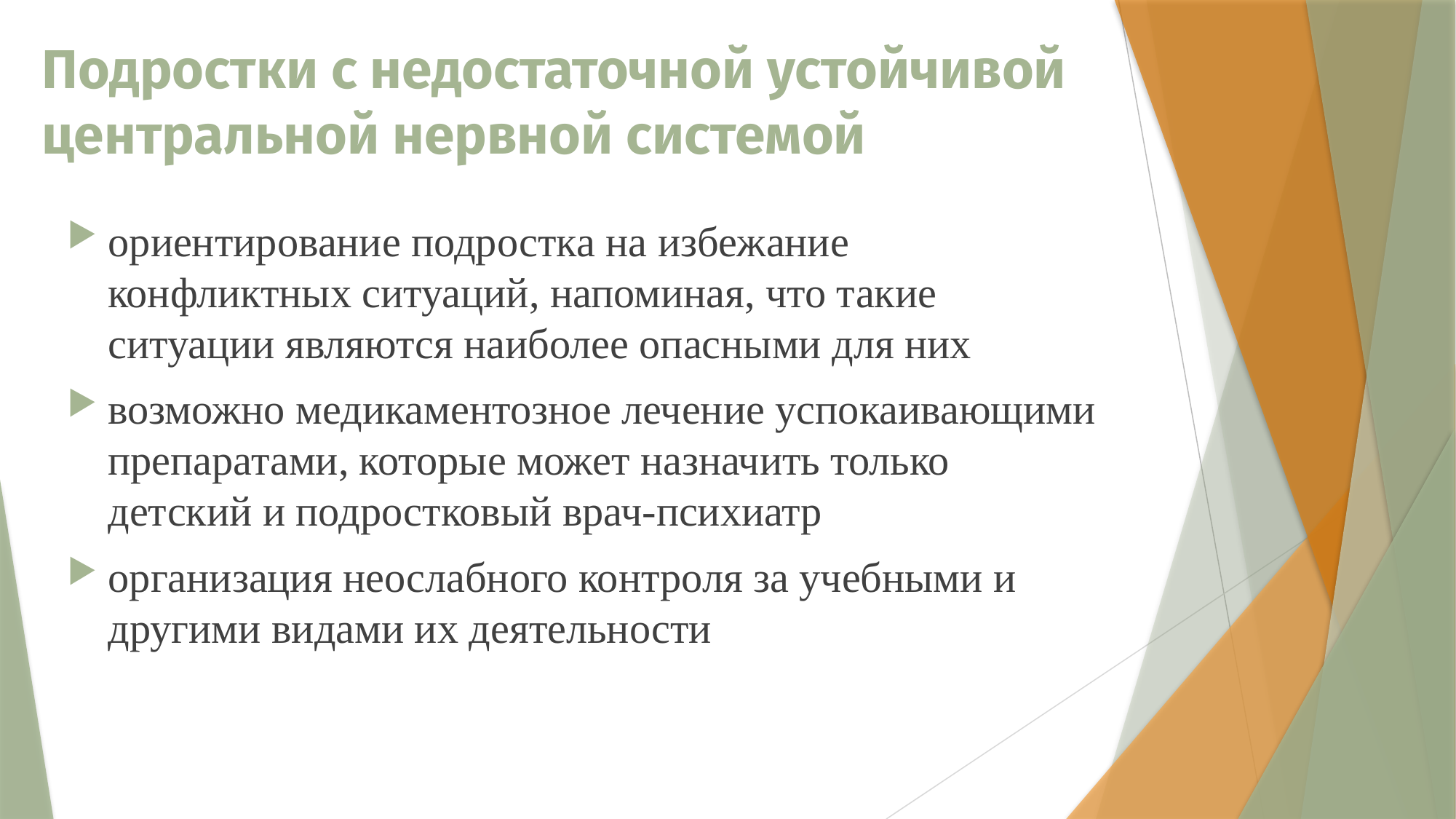

# Подростки с недостаточной устойчивой центральной нервной системой
ориентирование подростка на избежание конфликтных ситуаций, напоминая, что такие ситуации являются наиболее опасными для них
возможно медикаментозное лечение успокаивающими препаратами, которые может назначить только детский и подростковый врач-психиатр
организация неослабного контроля за учебными и другими видами их деятельности